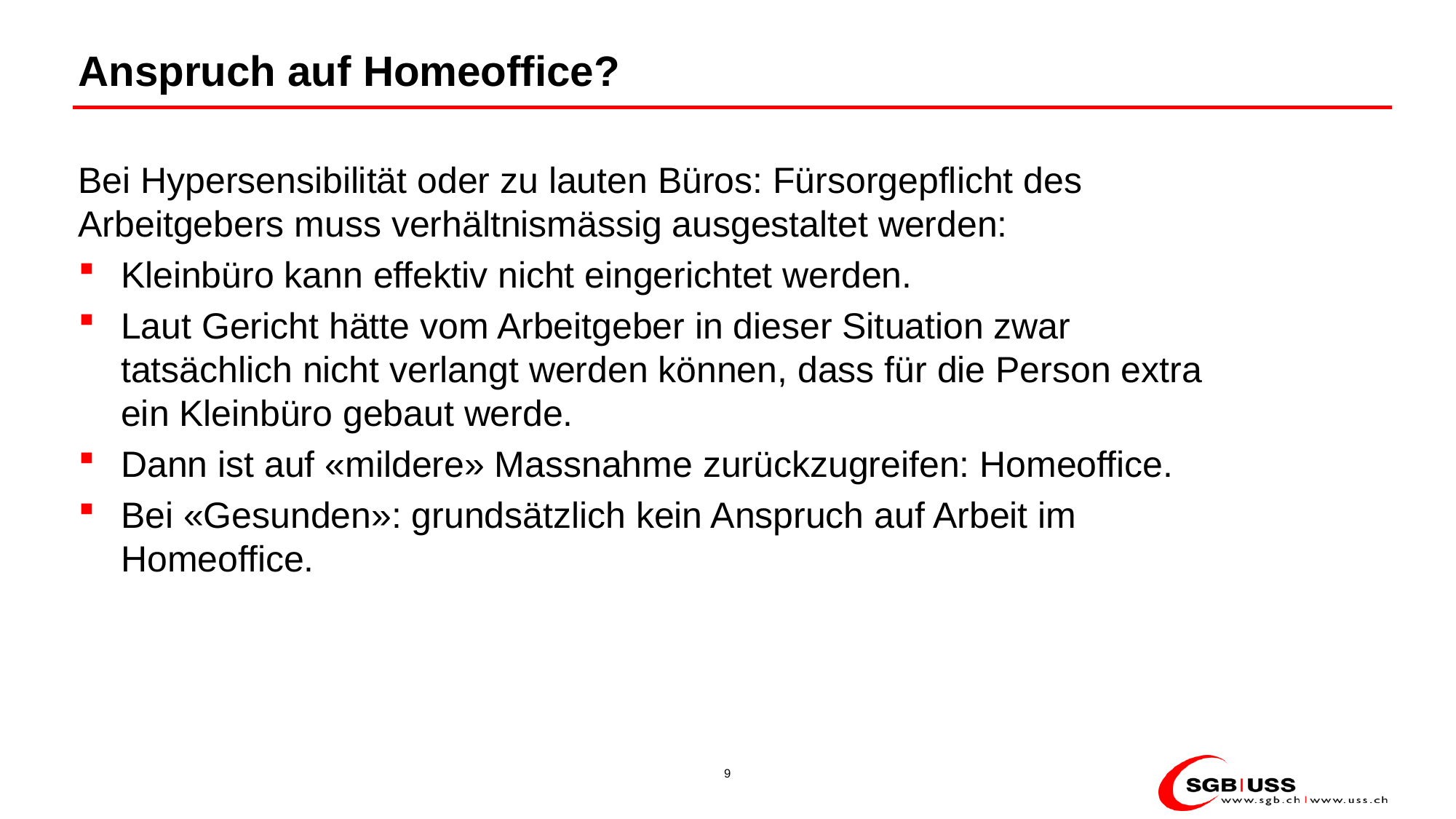

# Anspruch auf Homeoffice?

Bei Hypersensibilität oder zu lauten Büros: Fürsorgepflicht des Arbeitgebers muss verhältnismässig ausgestaltet werden:
Kleinbüro kann effektiv nicht eingerichtet werden.
Laut Gericht hätte vom Arbeitgeber in dieser Situation zwar tatsächlich nicht verlangt werden können, dass für die Person extra ein Kleinbüro gebaut werde.
Dann ist auf «mildere» Massnahme zurückzugreifen: Homeoffice.
Bei «Gesunden»: grundsätzlich kein Anspruch auf Arbeit im Homeoffice.

9